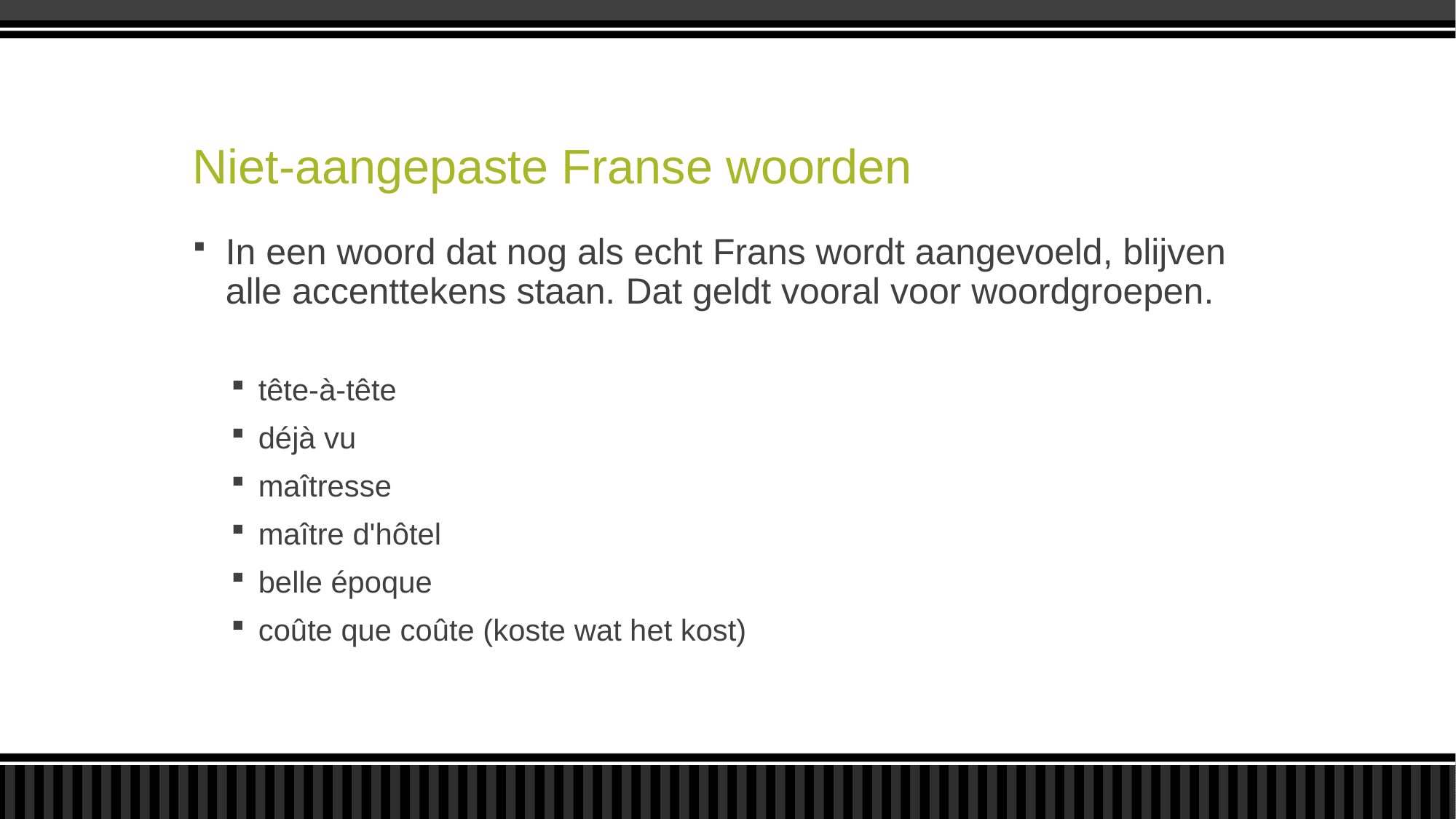

# Niet-aangepaste Franse woorden
In een woord dat nog als echt Frans wordt aangevoeld, blijven alle accenttekens staan. Dat geldt vooral voor woordgroepen.

tête-à-tête
déjà vu
maîtresse
maître d'hôtel
belle époque
coûte que coûte (koste wat het kost)